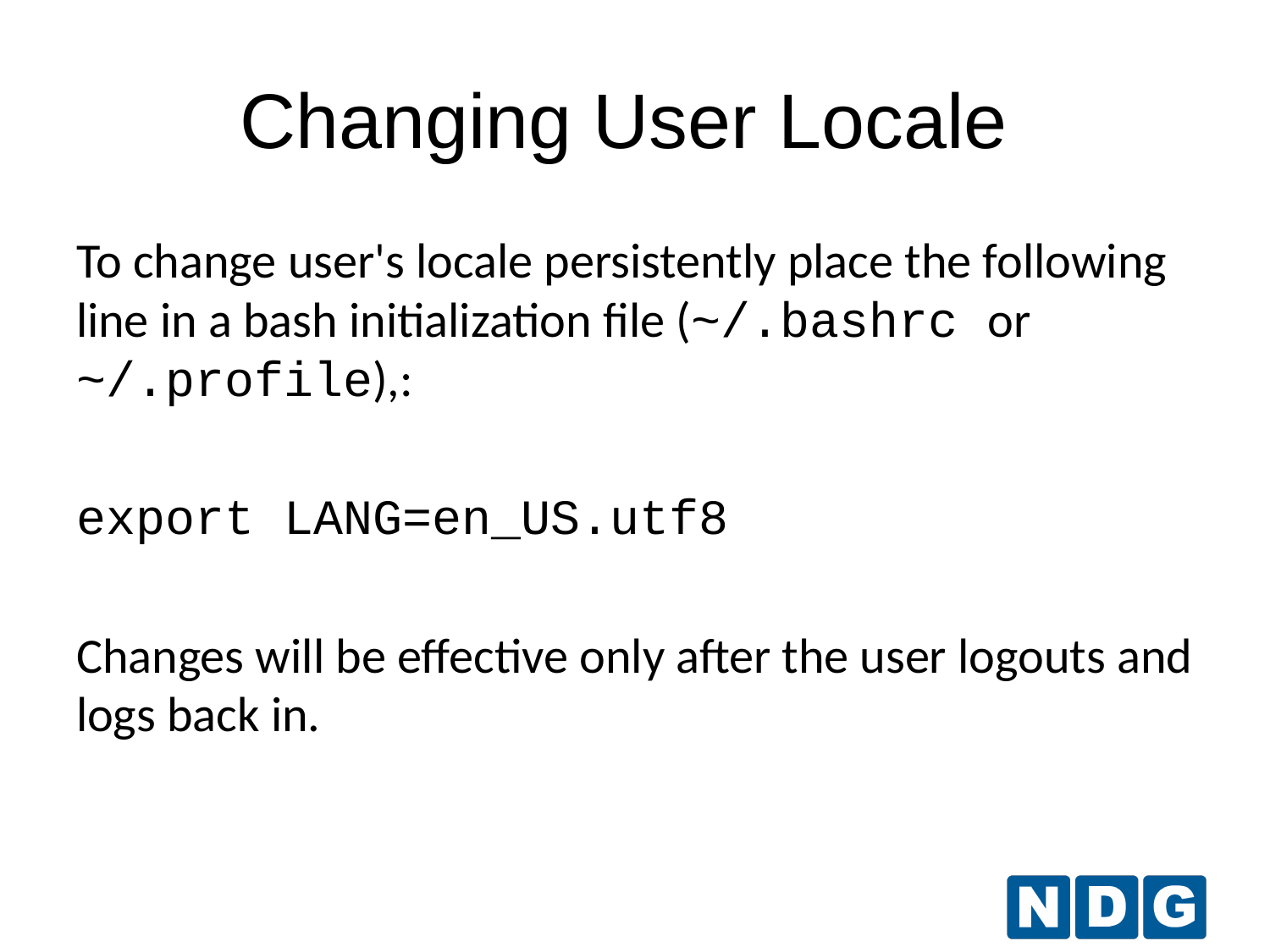

Changing User Locale
To change user's locale persistently place the following line in a bash initialization file (~/.bashrc or ~/.profile),:

export LANG=en_US.utf8

Changes will be effective only after the user logouts and logs back in.